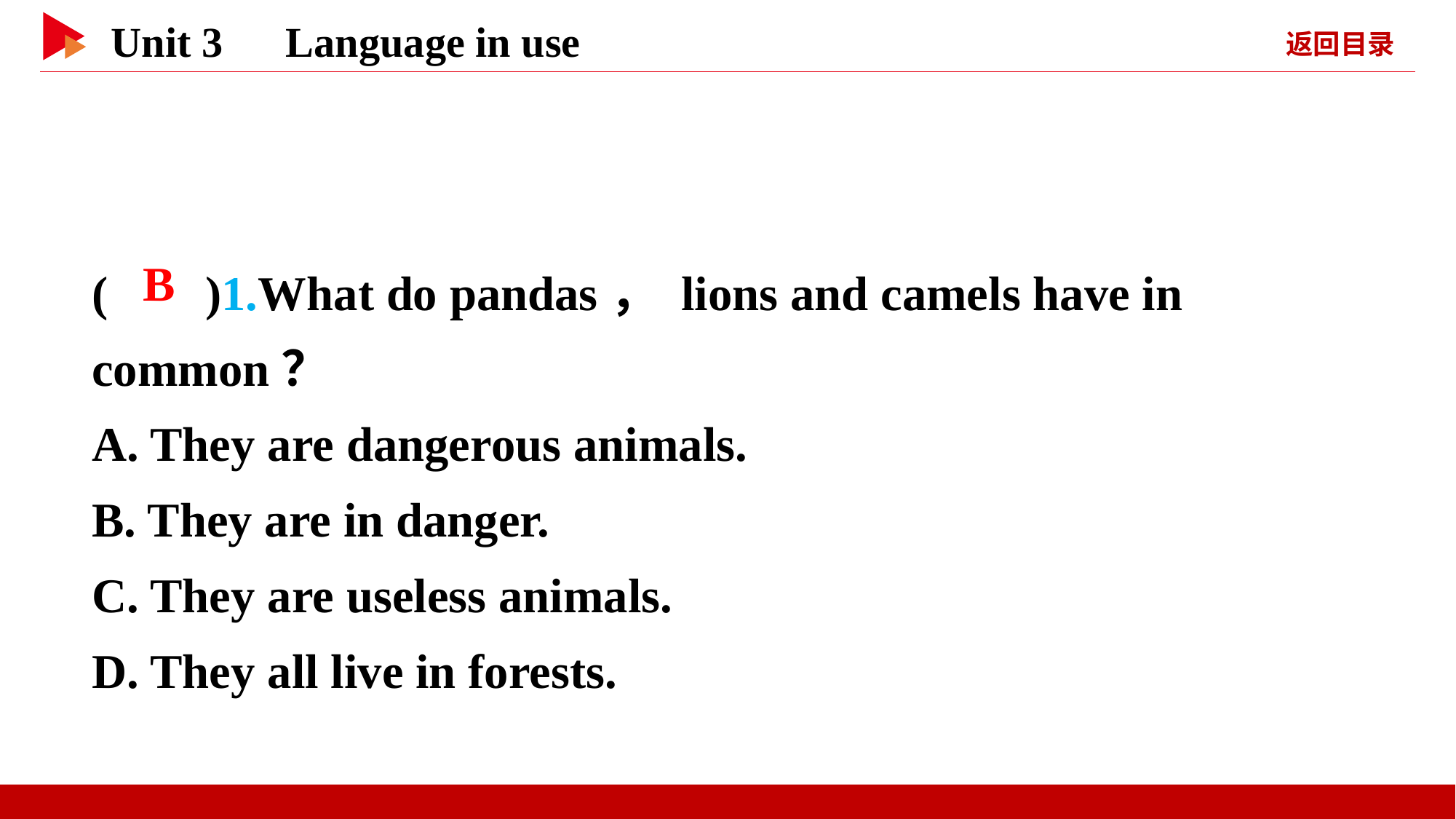

(        )1.What do pandas， lions and camels have in common？
A. They are dangerous animals.
B. They are in danger.
C. They are useless animals.
D. They all live in forests.
   B